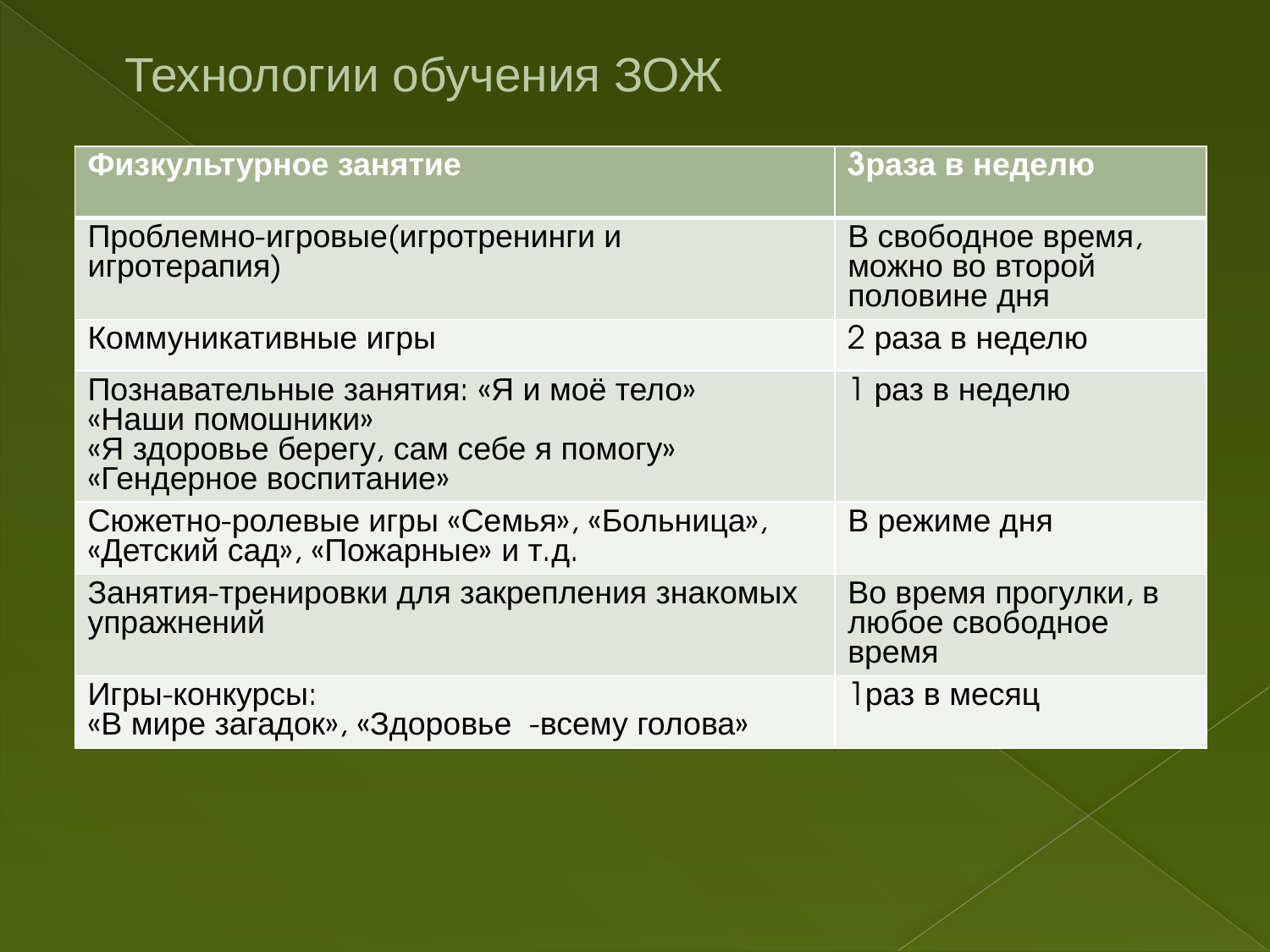

# Технологии обучения ЗОЖ
| Физкультурное занятие | 3раза в неделю |
| --- | --- |
| Проблемно-игровые(игротренинги и игротерапия) | В свободное время, можно во второй половине дня |
| Коммуникативные игры | 2 раза в неделю |
| Познавательные занятия: «Я и моё тело» «Наши помошники» «Я здоровье берегу, сам себе я помогу» «Гендерное воспитание» | 1 раз в неделю |
| Сюжетно-ролевые игры «Семья», «Больница», «Детский сад», «Пожарные» и т.д. | В режиме дня |
| Занятия-тренировки для закрепления знакомых упражнений | Во время прогулки, в любое свободное время |
| Игры-конкурсы: «В мире загадок», «Здоровье -всему голова» | 1раз в месяц |